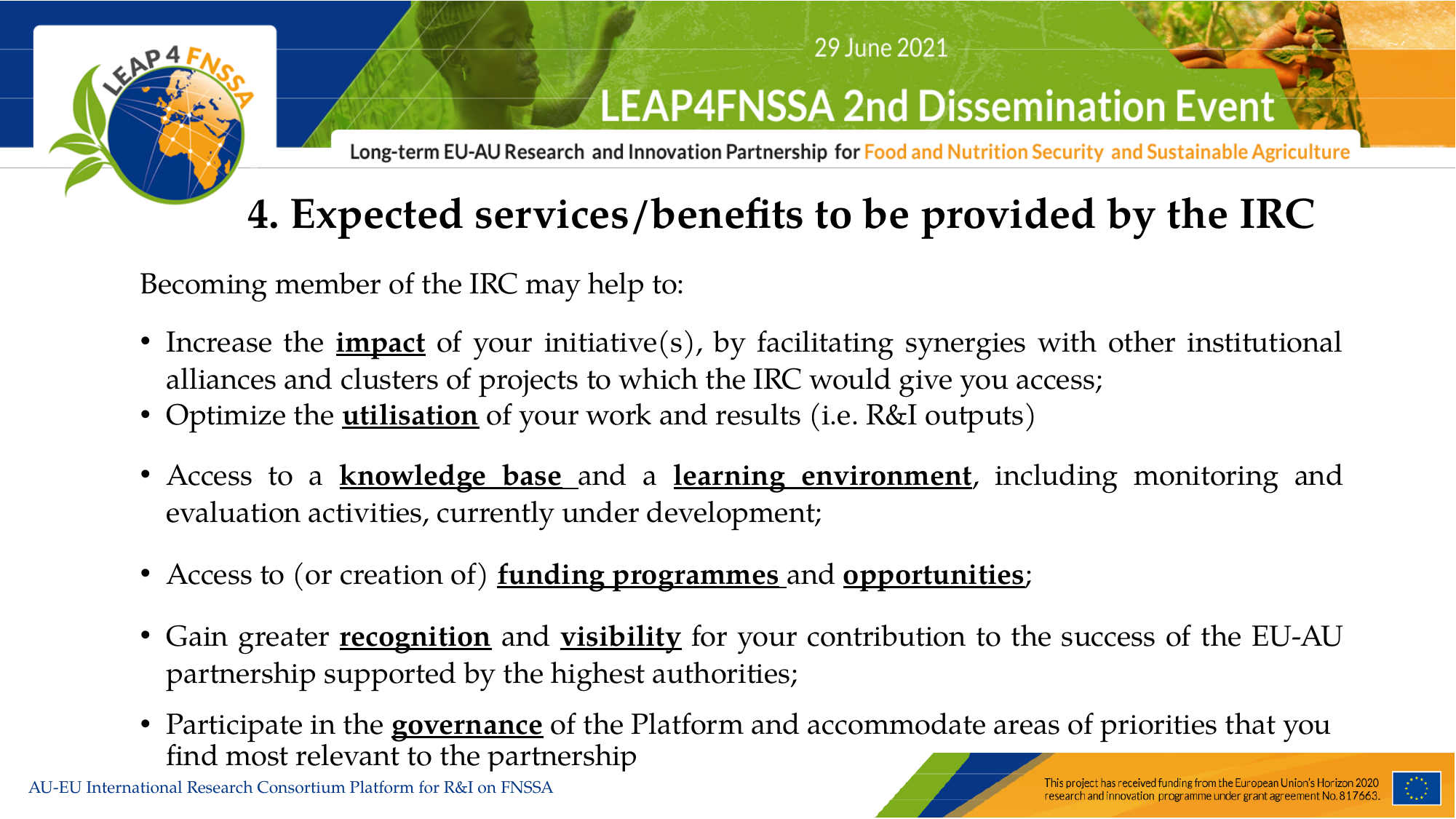

# 4. Expected services/benefits to be provided by the IRC
Becoming member of the IRC may help to:

Increase the impact of your initiative(s), by facilitating synergies with other institutional alliances and clusters of projects to which the IRC would give you access;
Optimize the utilisation of your work and results (i.e. R&I outputs)

Access to a knowledge base and a learning environment, including monitoring and evaluation activities, currently under development;

Access to (or creation of) funding programmes and opportunities;

Gain greater recognition and visibility for your contribution to the success of the EU-AU partnership supported by the highest authorities;

Participate in the governance of the Platform and accommodate areas of priorities that you find most relevant to the partnership

AU-EU International Research Consortium Platform for R&I on FNSSA